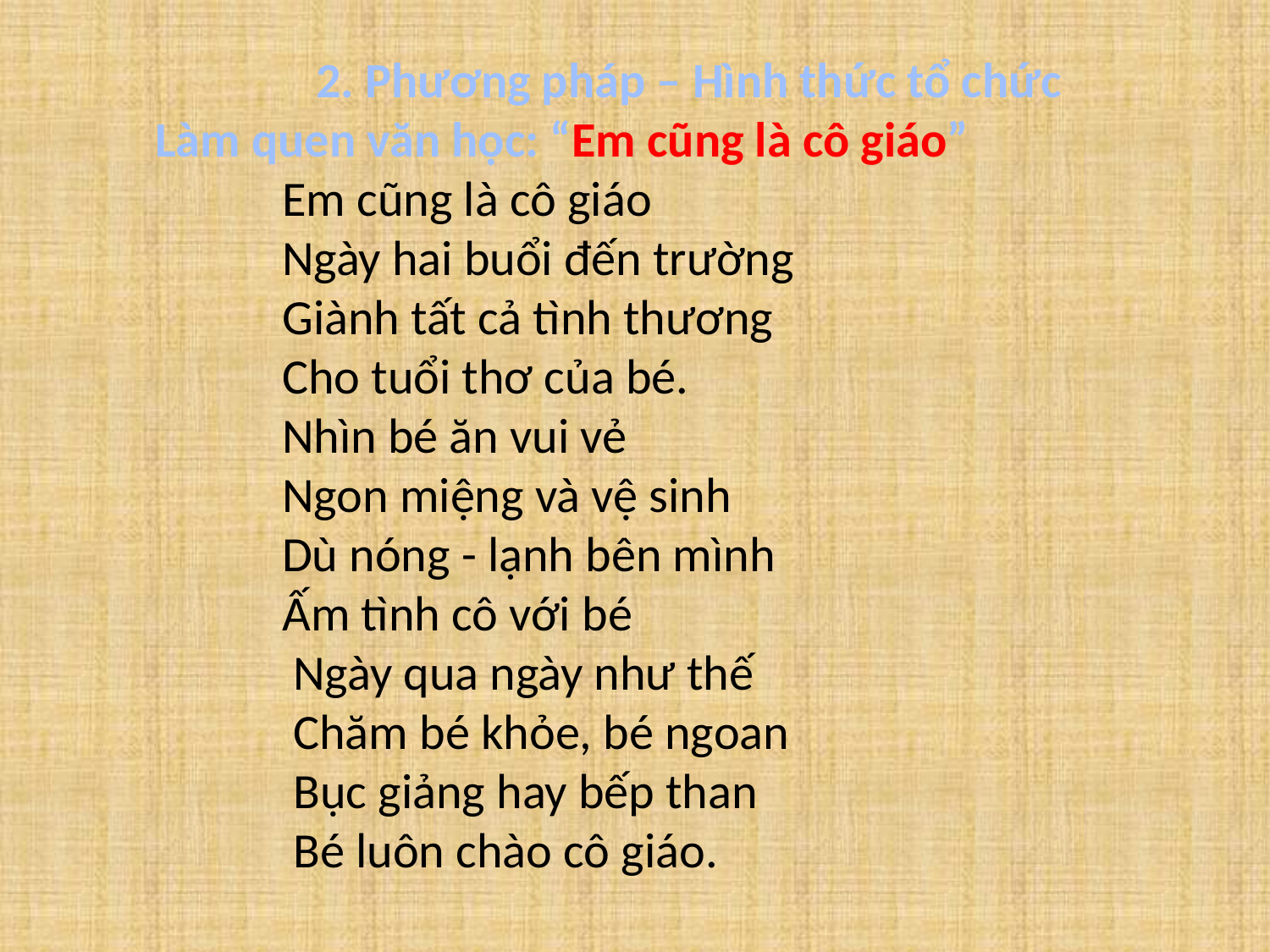

2. Phương pháp – Hình thức tổ chức
Làm quen văn học: “Em cũng là cô giáo”
Em cũng là cô giáo
Ngày hai buổi đến trường
Giành tất cả tình thương
Cho tuổi thơ của bé.
Nhìn bé ăn vui vẻ
Ngon miệng và vệ sinh
Dù nóng - lạnh bên mình
Ấm tình cô với bé
 Ngày qua ngày như thế
 Chăm bé khỏe, bé ngoan
 Bục giảng hay bếp than
 Bé luôn chào cô giáo.